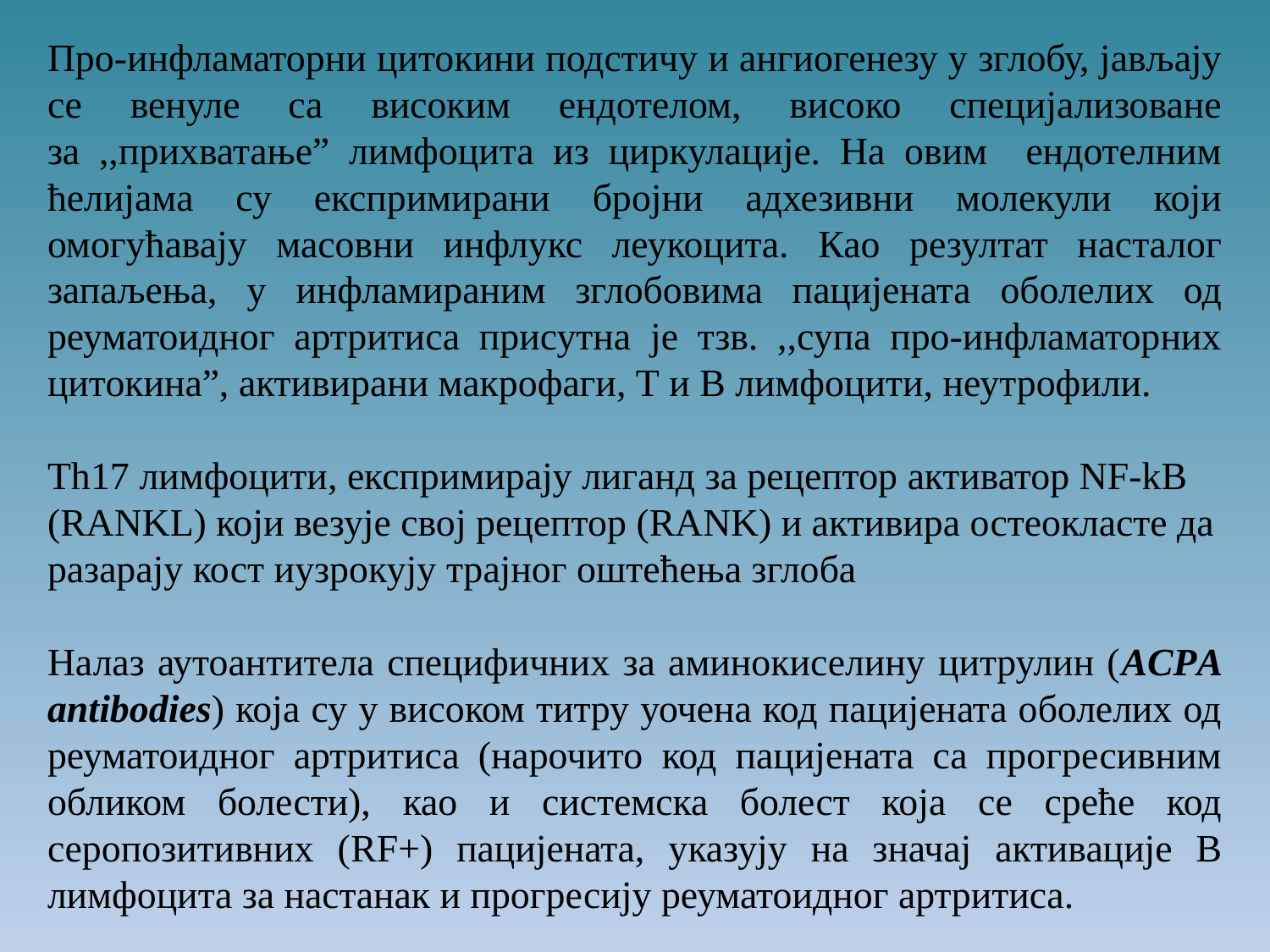

Про-инфламаторни цитокини подстичу и ангиогенезу у зглобу, јављају се венуле са високим ендотелом, високо специјализоване за ,,прихватање” лимфоцита из циркулације. На овим  ендотелним ћелијама су експримирани бројни адхезивни молекули који омогућавају масовни инфлукс леукоцита. Као резултат насталог запаљења, у инфламираним зглобовима пацијената оболелих од реуматоидног артритиса присутна је тзв. ,,супа про-инфламаторних цитокина”, активирани макрофаги, Т и В лимфоцити, неутрофили.

Th17 лимфоцити, експримирају лиганд за рецептор активатор NF-kB (RANKL) који везује свој рецептор (RANK) и активира остеокласте да разарају кост иузрокују трајног оштећења зглоба

Налаз аутоантитела специфичних за аминокиселину цитрулин (ACPА antibodies) која су у високом титру уочена код пацијената оболелих од реуматоидног артритиса (нарочито код пацијената са прогресивним обликом болести), као и системска болест која се среће код серопозитивних (RF+) пацијената, указују на значај активације В лимфоцита за настанак и прогресију реуматоидног артритиса.